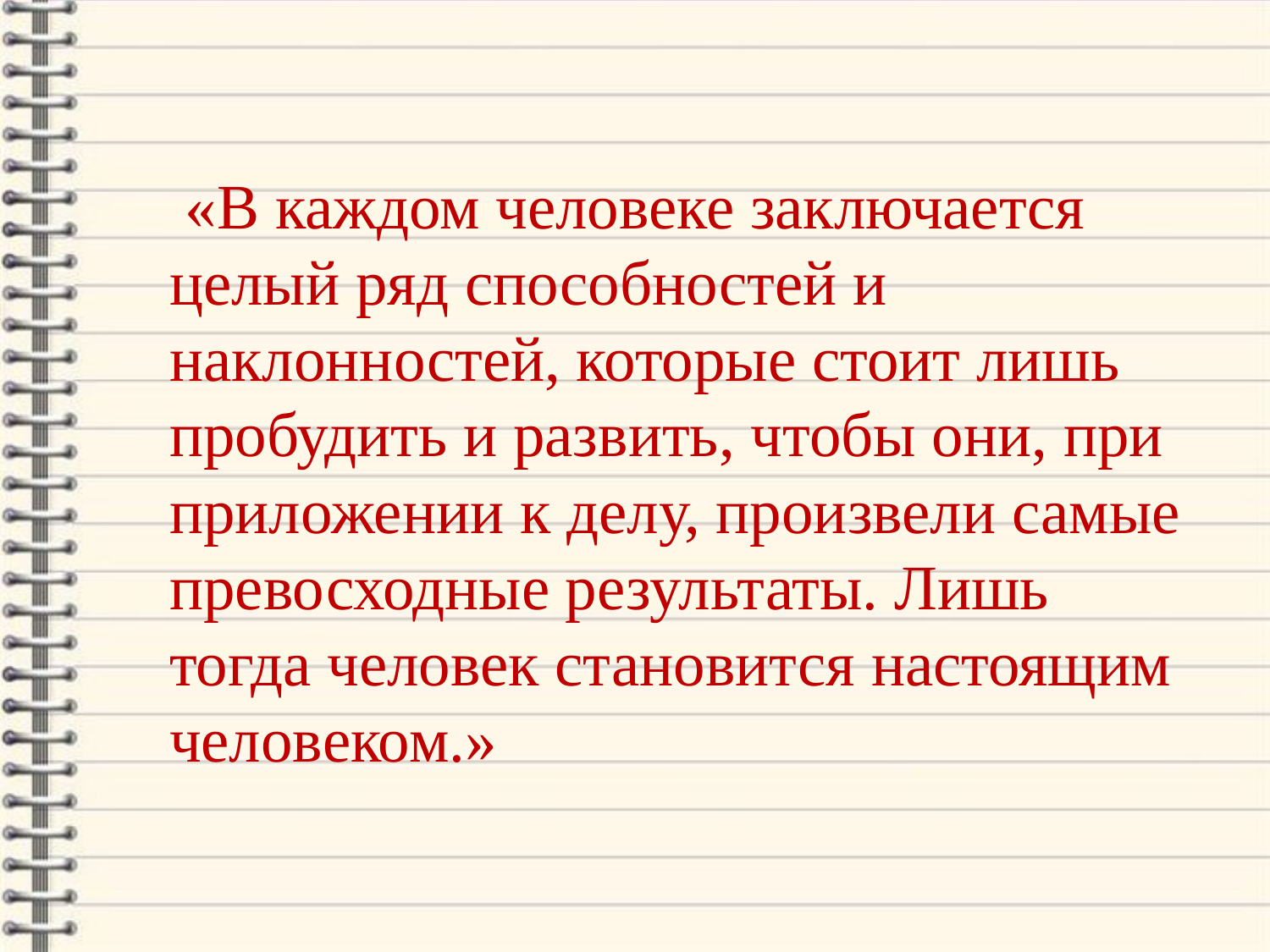

«В каждом человеке заключается целый ряд способностей и наклонностей, которые стоит лишь пробудить и развить, чтобы они, при приложении к делу, произвели самые превосходные результаты. Лишь тогда человек становится настоящим человеком.»
                                                А. Бебель